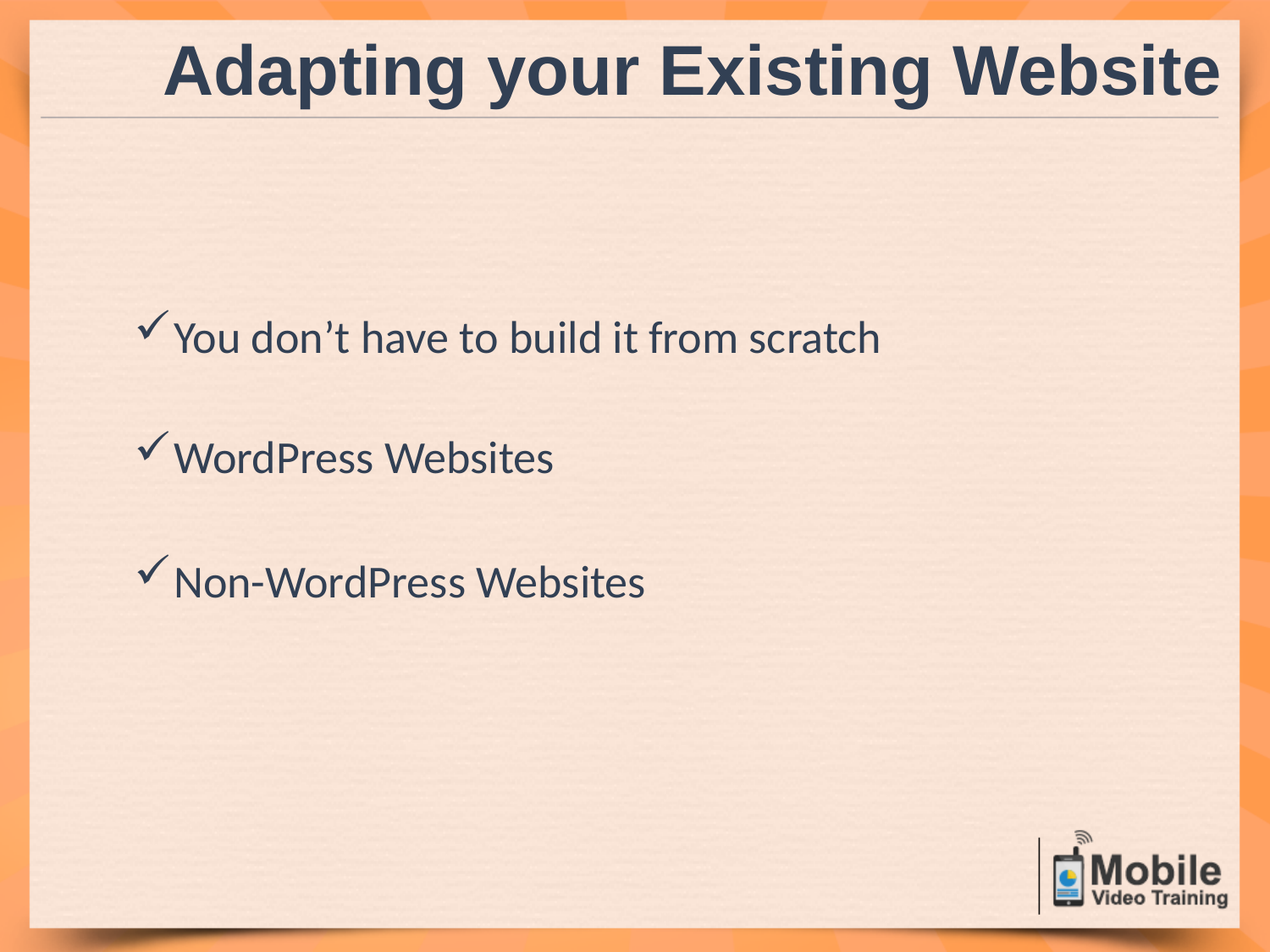

Adapting your Existing Website
You don’t have to build it from scratch
WordPress Websites
Non-WordPress Websites